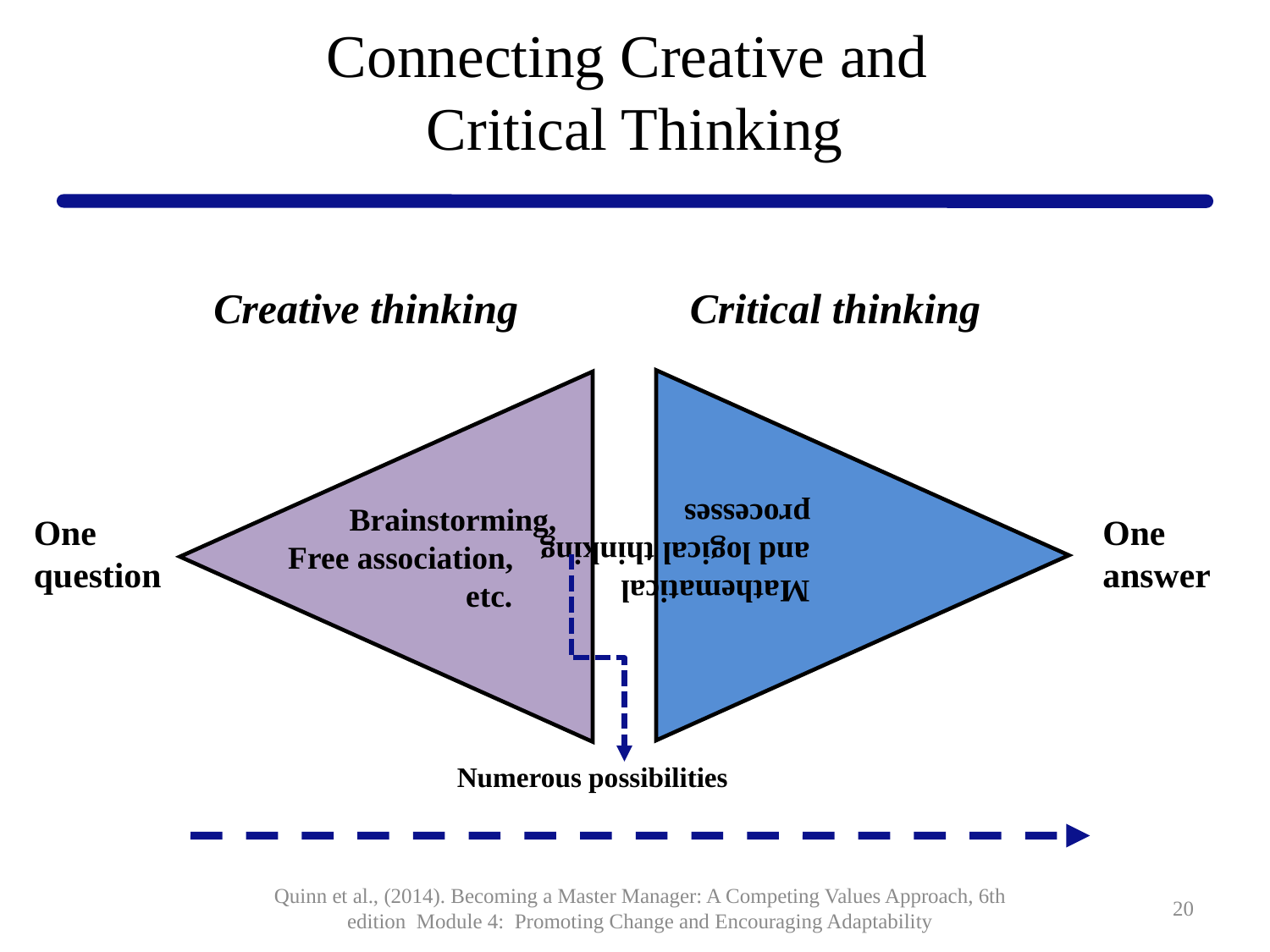

# Connecting Creative and Critical Thinking
Creative thinking
Critical thinking
           Mathematical
                     and logical thinking
   processes
Brainstorming,
Free association,
etc.
One question
One answer
Numerous possibilities

Quinn et al., (2014). Becoming a Master Manager: A Competing Values Approach, 6th edition  Module 4:  Promoting Change and Encouraging Adaptability
20